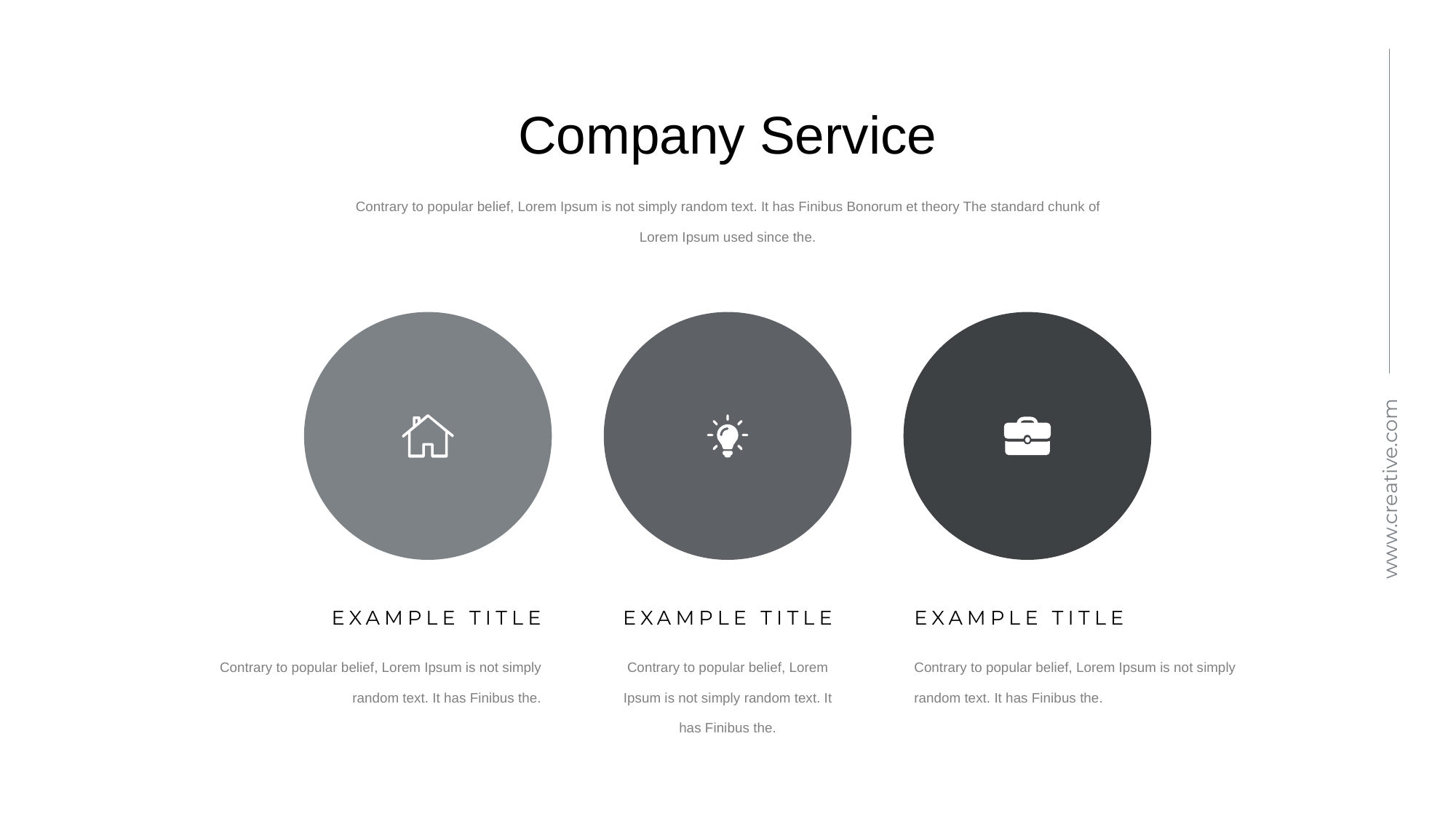

Company Service
Contrary to popular belief, Lorem Ipsum is not simply random text. It has Finibus Bonorum et theory The standard chunk of Lorem Ipsum used since the.

www.creative.com
EXAMPLE TITLE
EXAMPLE TITLE
EXAMPLE TITLE
Contrary to popular belief, Lorem Ipsum is not simply random text. It has Finibus the.
Contrary to popular belief, Lorem Ipsum is not simply random text. It has Finibus the.
Contrary to popular belief, Lorem Ipsum is not simply random text. It has Finibus the.